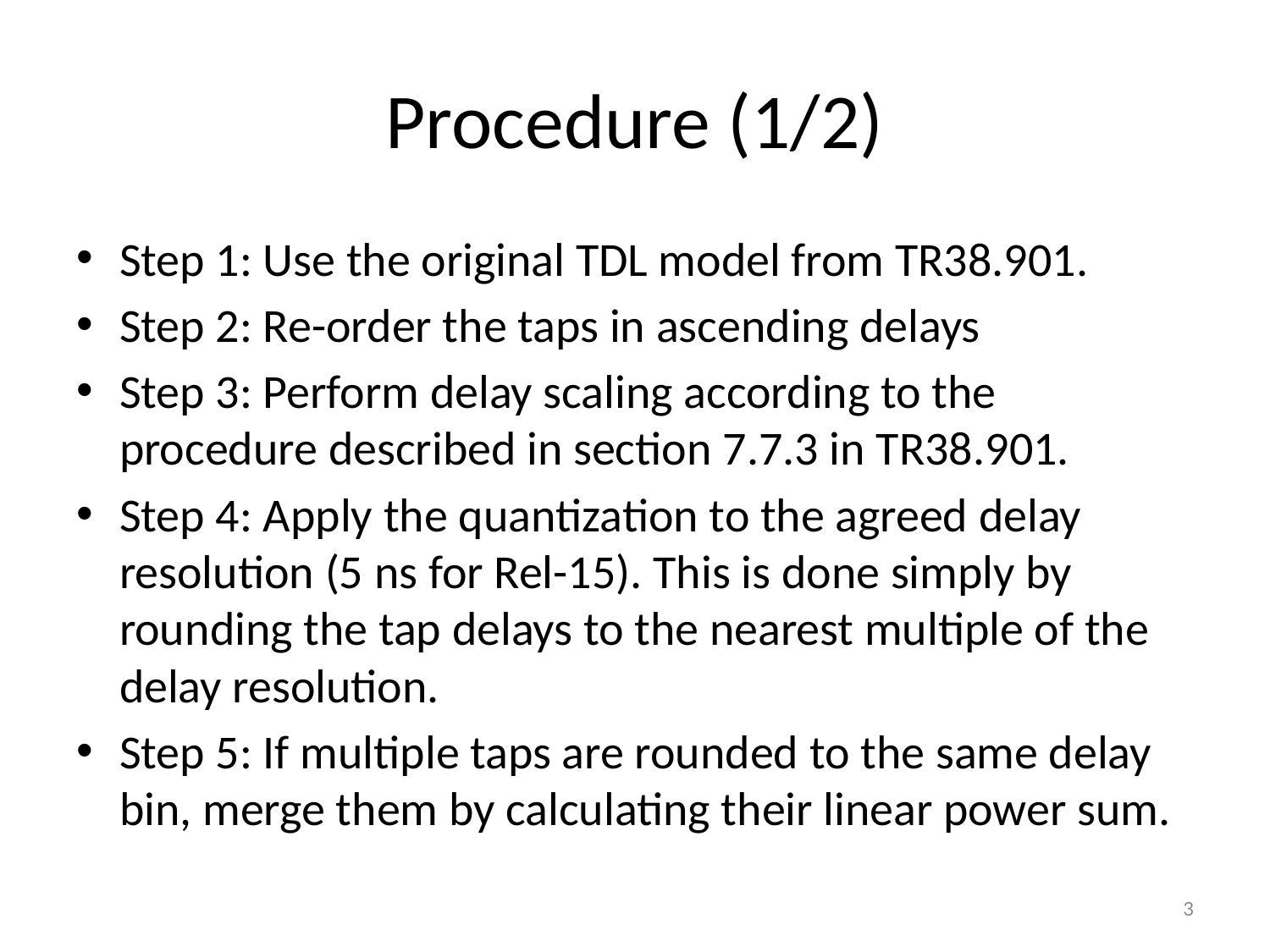

# Procedure (1/2)
Step 1: Use the original TDL model from TR38.901.
Step 2: Re-order the taps in ascending delays
Step 3: Perform delay scaling according to the procedure described in section 7.7.3 in TR38.901.
Step 4: Apply the quantization to the agreed delay resolution (5 ns for Rel-15). This is done simply by rounding the tap delays to the nearest multiple of the delay resolution.
Step 5: If multiple taps are rounded to the same delay bin, merge them by calculating their linear power sum.
3